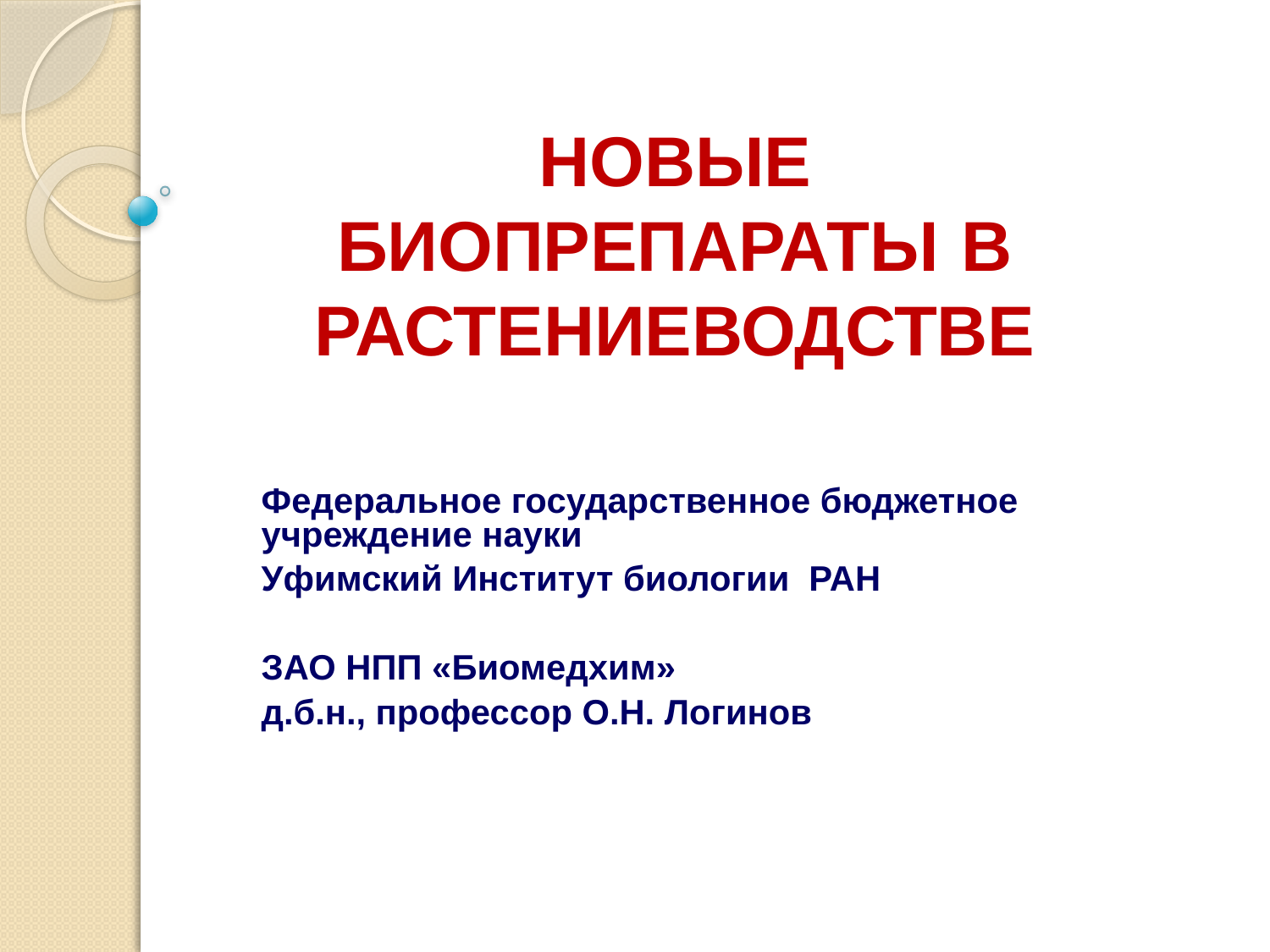

# НОВЫЕ БИОПРЕПАРАТЫ В РАСТЕНИЕВОДСТВЕ
Федеральное государственное бюджетное учреждение науки
Уфимский Институт биологии  РАН

ЗАО НПП «Биомедхим»
д.б.н., профессор О.Н. Логинов